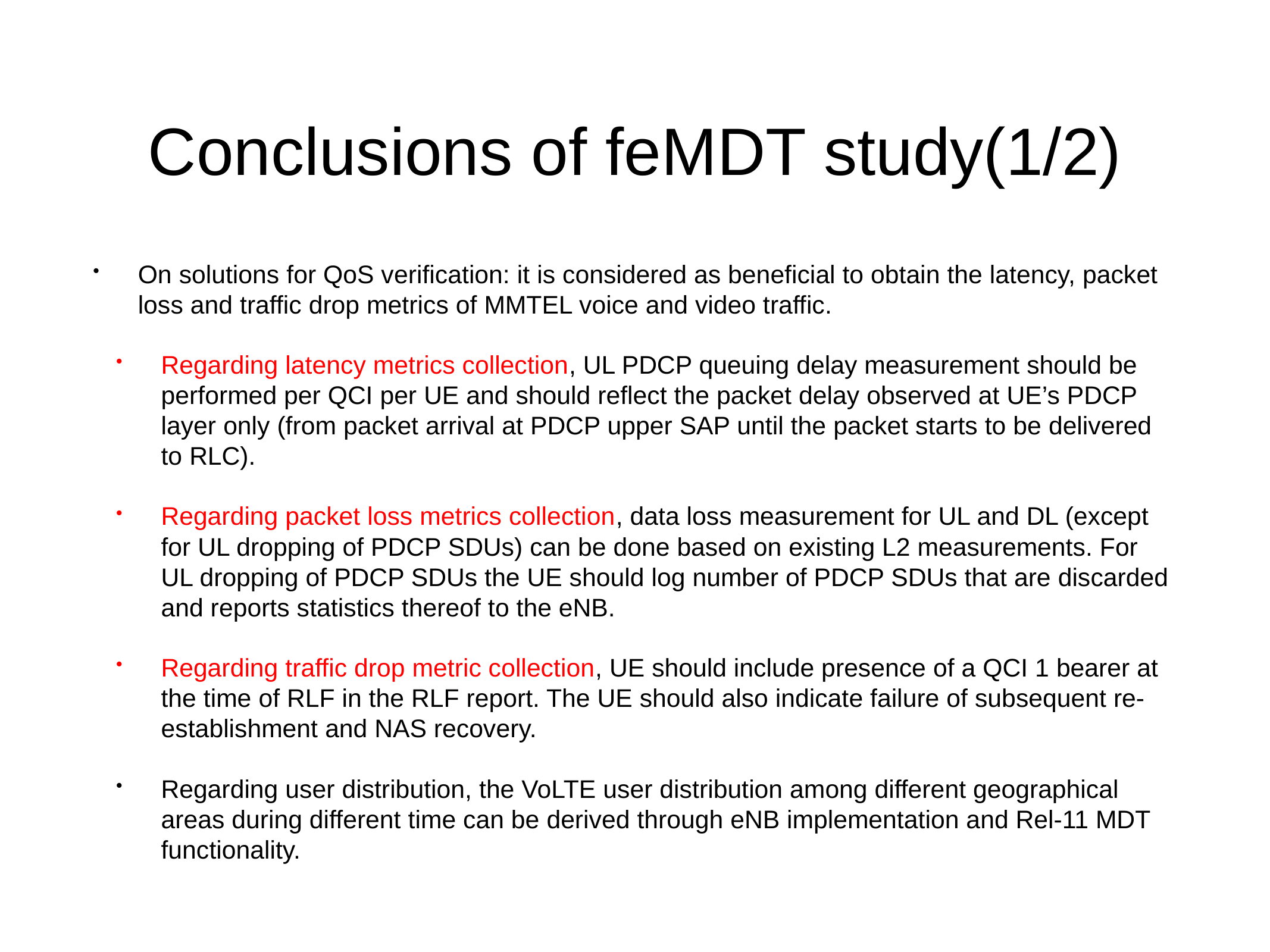

# Conclusions of feMDT study(1/2)
On solutions for QoS verification: it is considered as beneficial to obtain the latency, packet loss and traffic drop metrics of MMTEL voice and video traffic.
Regarding latency metrics collection, UL PDCP queuing delay measurement should be performed per QCI per UE and should reflect the packet delay observed at UE’s PDCP layer only (from packet arrival at PDCP upper SAP until the packet starts to be delivered to RLC).
Regarding packet loss metrics collection, data loss measurement for UL and DL (except for UL dropping of PDCP SDUs) can be done based on existing L2 measurements. For UL dropping of PDCP SDUs the UE should log number of PDCP SDUs that are discarded and reports statistics thereof to the eNB.
Regarding traffic drop metric collection, UE should include presence of a QCI 1 bearer at the time of RLF in the RLF report. The UE should also indicate failure of subsequent re-establishment and NAS recovery.
Regarding user distribution, the VoLTE user distribution among different geographical areas during different time can be derived through eNB implementation and Rel-11 MDT functionality.